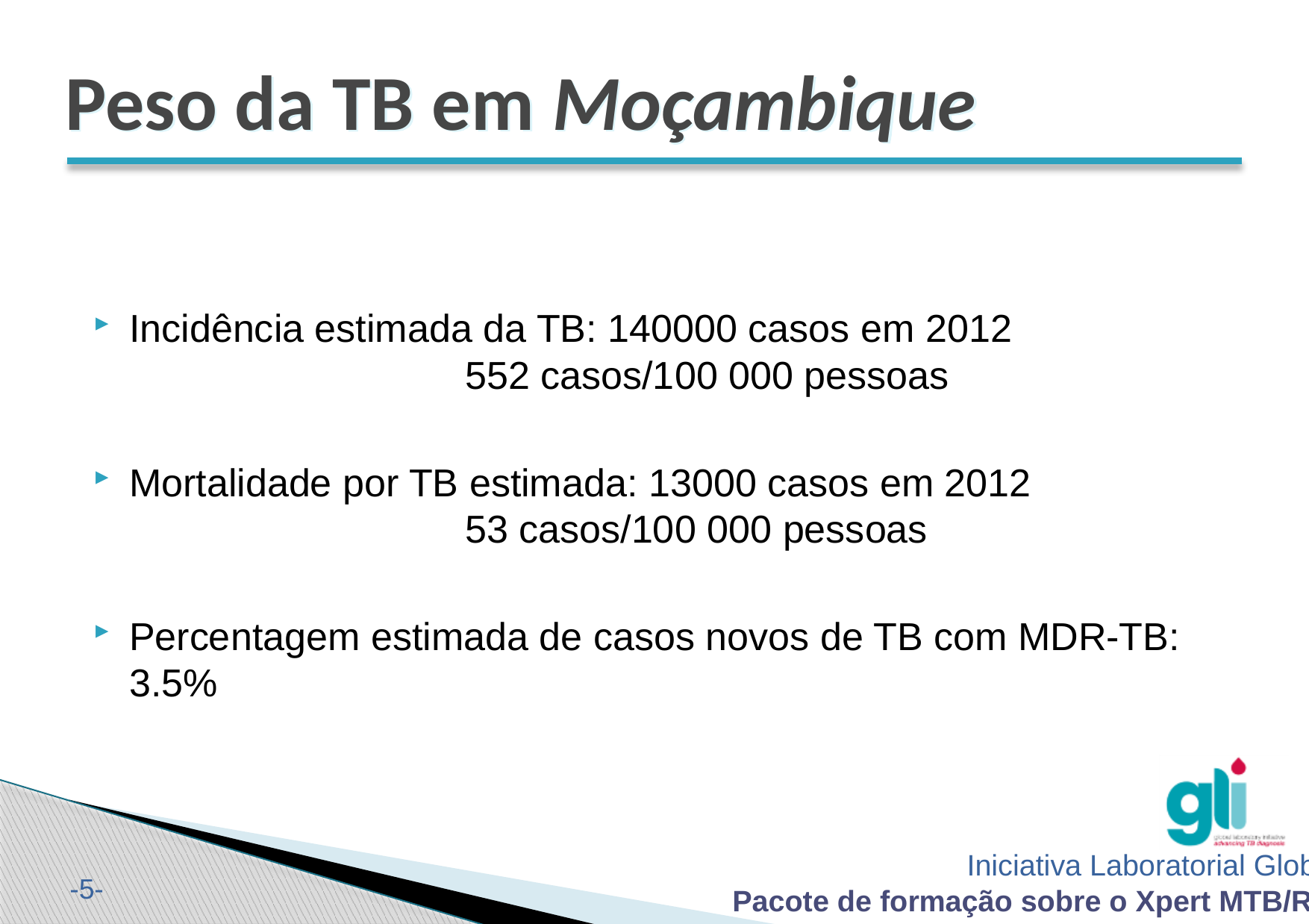

# Peso da TB em Moçambique
Incidência estimada da TB: 140000 casos em 2012
			552 casos/100 000 pessoas

Mortalidade por TB estimada: 13000 casos em 2012
			53 casos/100 000 pessoas

Percentagem estimada de casos novos de TB com MDR-TB: 3.5%